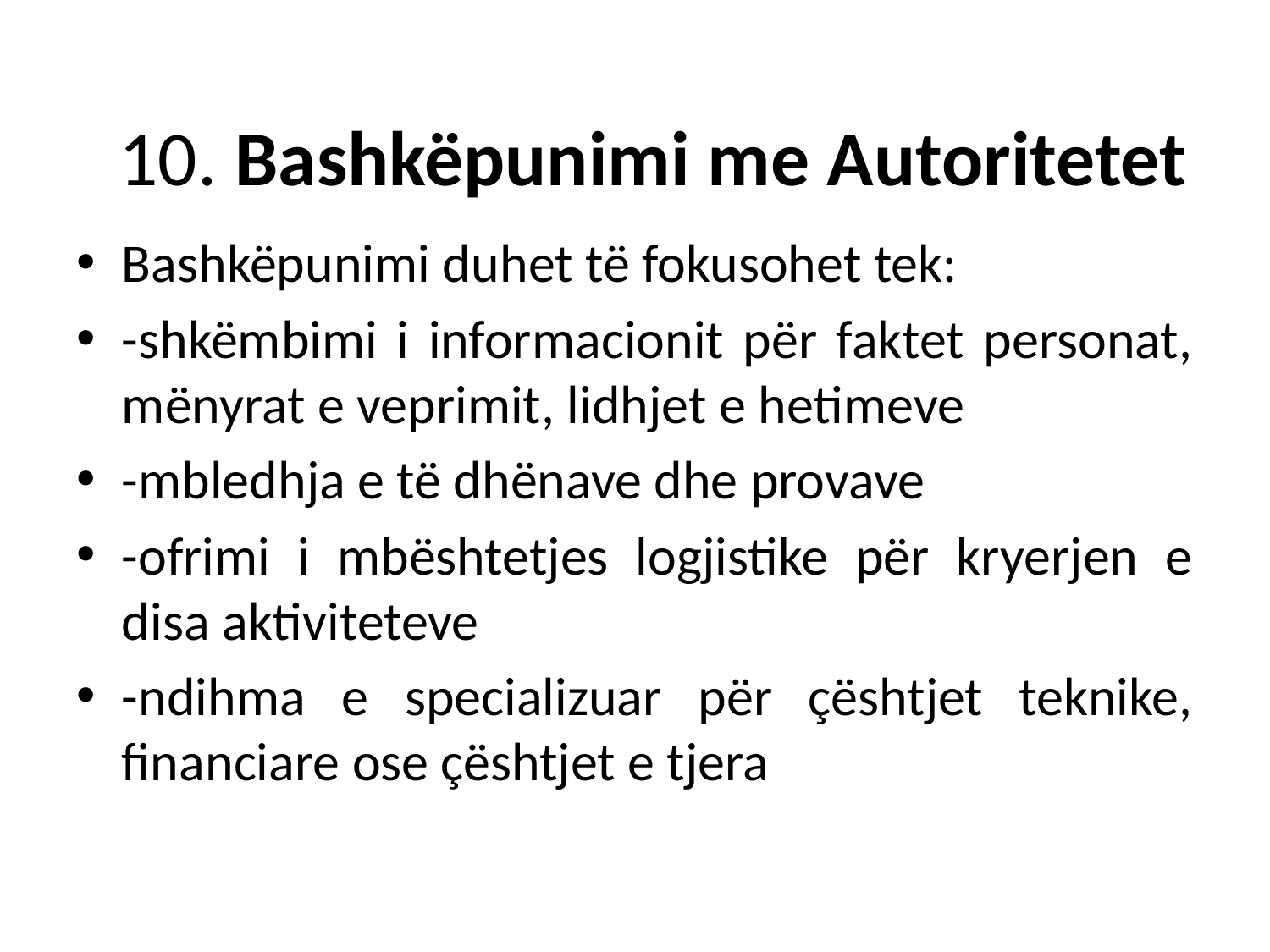

# 10. Bashkëpunimi me Autoritetet
Bashkëpunimi duhet të fokusohet tek:
-shkëmbimi i informacionit për faktet personat, mënyrat e veprimit, lidhjet e hetimeve
-mbledhja e të dhënave dhe provave
-ofrimi i mbështetjes logjistike për kryerjen e disa aktiviteteve
-ndihma e specializuar për çështjet teknike, financiare ose çështjet e tjera